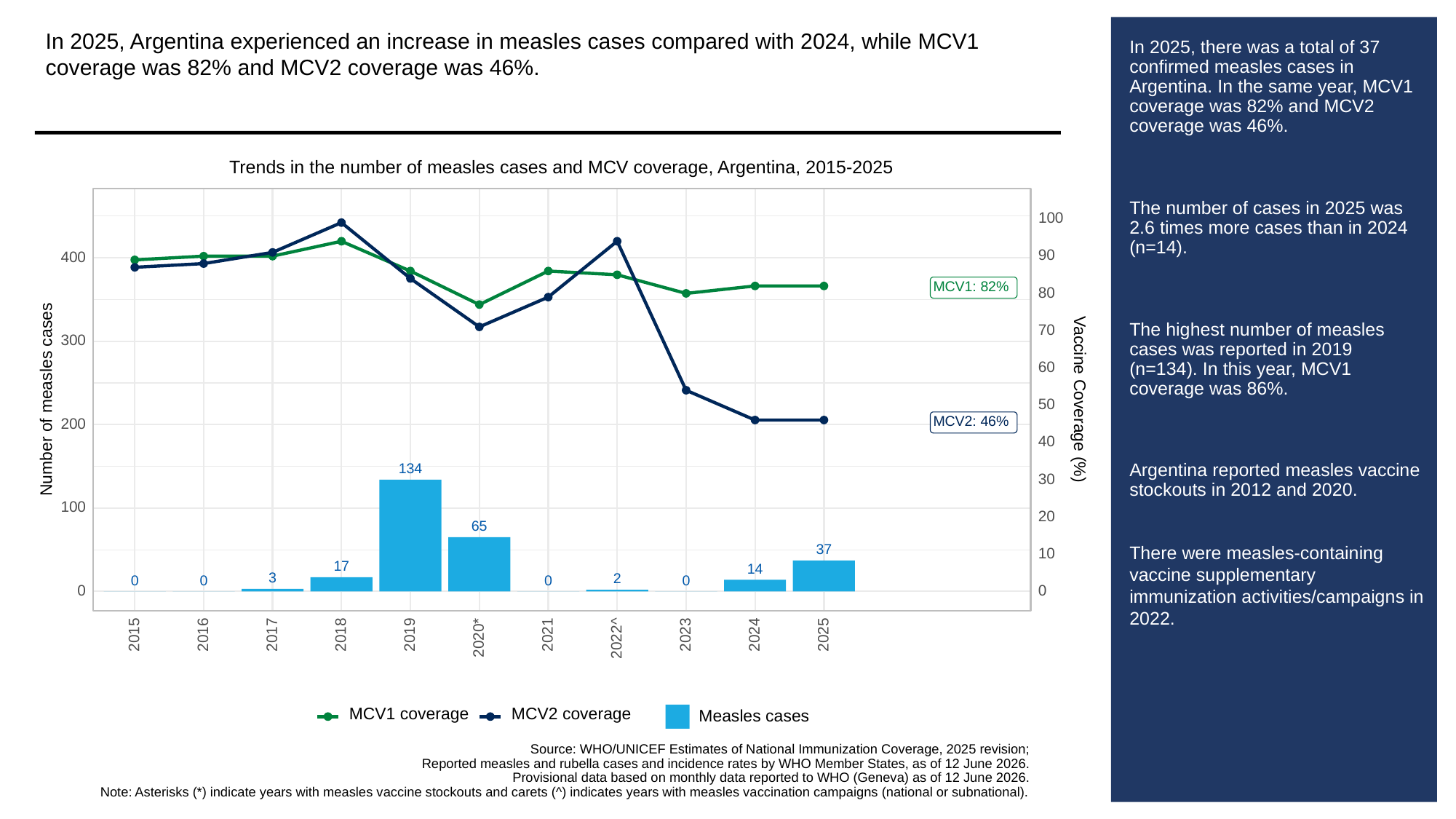

In 2025, Argentina experienced an increase in measles cases compared with 2024, while MCV1 coverage was 82% and MCV2 coverage was 46%.
# In 2025, there was a total of 37 confirmed measles cases in Argentina. In the same year, MCV1 coverage was 82% and MCV2 coverage was 46%.

The number of cases in 2025 was 2.6 times more cases than in 2024 (n=14).

The highest number of measles cases was reported in 2019 (n=134). In this year, MCV1 coverage was 86%.

Argentina reported measles vaccine stockouts in 2012 and 2020.

There were measles-containing vaccine supplementary immunization activities/campaigns in 2022.

Trends in the number of measles cases and MCV coverage, Argentina, 2015-2025

100

90
400

MCV1: 82%

80

70
300

60

Vaccine Coverage (%)
Number of measles cases
50

MCV2: 46%
200

40
134

30

100

20
65

37
10

17
14
3
2
0
0
0
0

0
0

2023
2015
2016
2017
2018
2019
2021
2024
2025
2020*
2022^

MCV1 coverage
MCV2 coverage
Measles cases

Source: WHO/UNICEF Estimates of National Immunization Coverage, 2025 revision;
Reported measles and rubella cases and incidence rates by WHO Member States, as of 12 June 2026.
Provisional data based on monthly data reported to WHO (Geneva) as of 12 June 2026.
Note: Asterisks (*) indicate years with measles vaccine stockouts and carets (^) indicates years with measles vaccination campaigns (national or subnational).